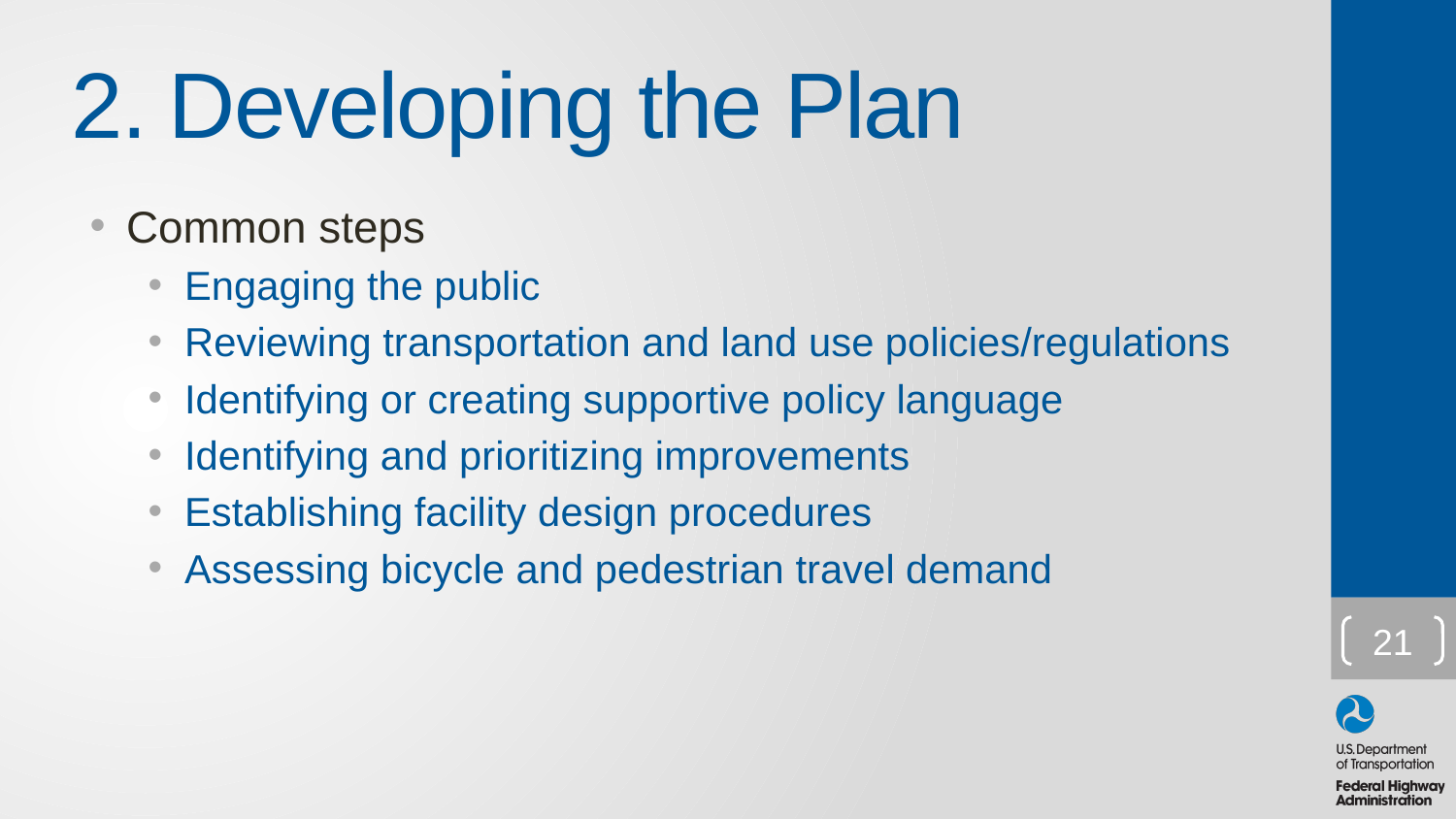

# 2. Developing the Plan
Common steps
Engaging the public
Reviewing transportation and land use policies/regulations
Identifying or creating supportive policy language
Identifying and prioritizing improvements
Establishing facility design procedures
Assessing bicycle and pedestrian travel demand
21